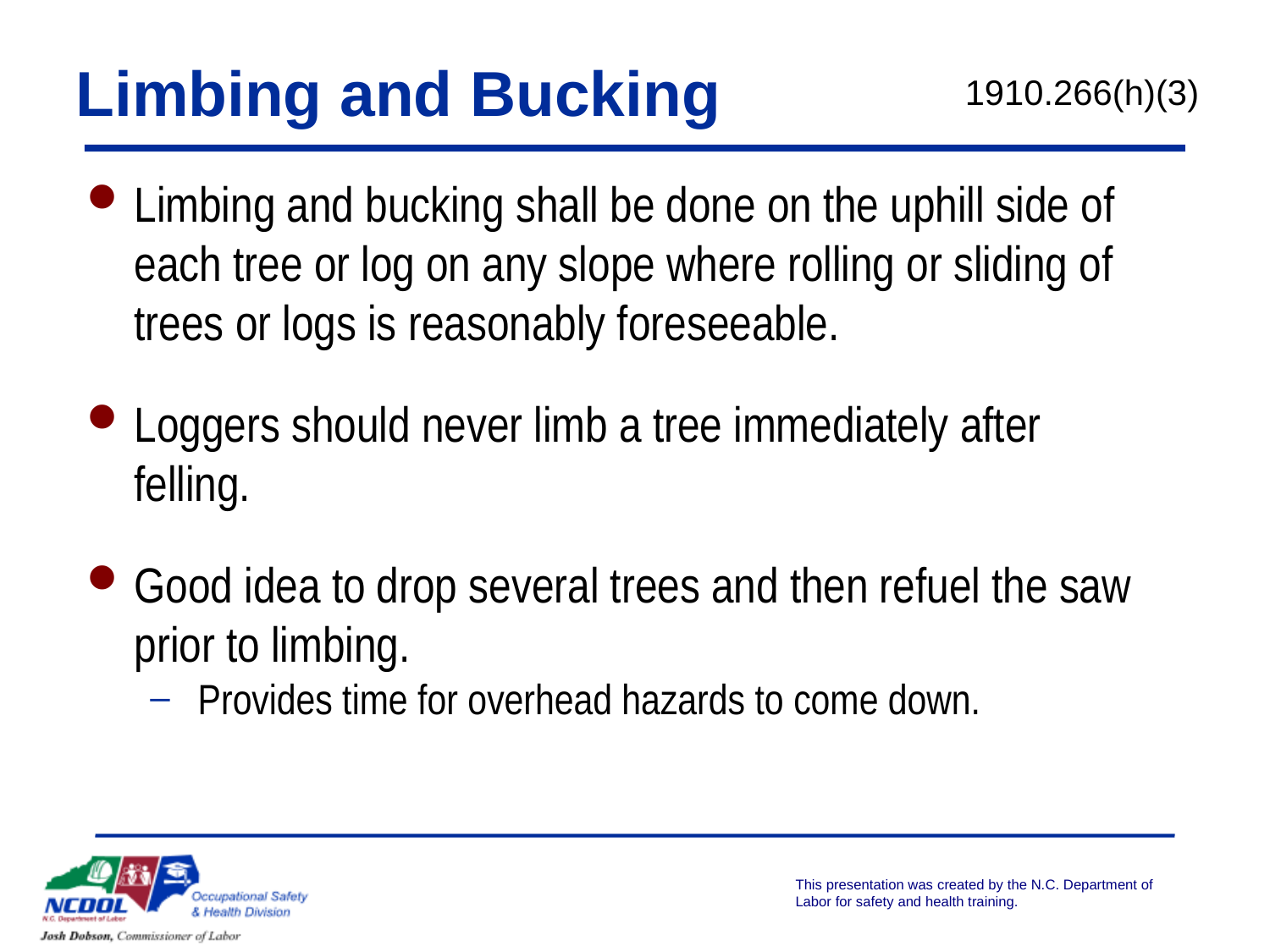

Limbing and Bucking
1910.266(h)(3)
Limbing and bucking shall be done on the uphill side of each tree or log on any slope where rolling or sliding of trees or logs is reasonably foreseeable.

Loggers should never limb a tree immediately after felling.

Good idea to drop several trees and then refuel the saw prior to limbing.
Provides time for overhead hazards to come down.